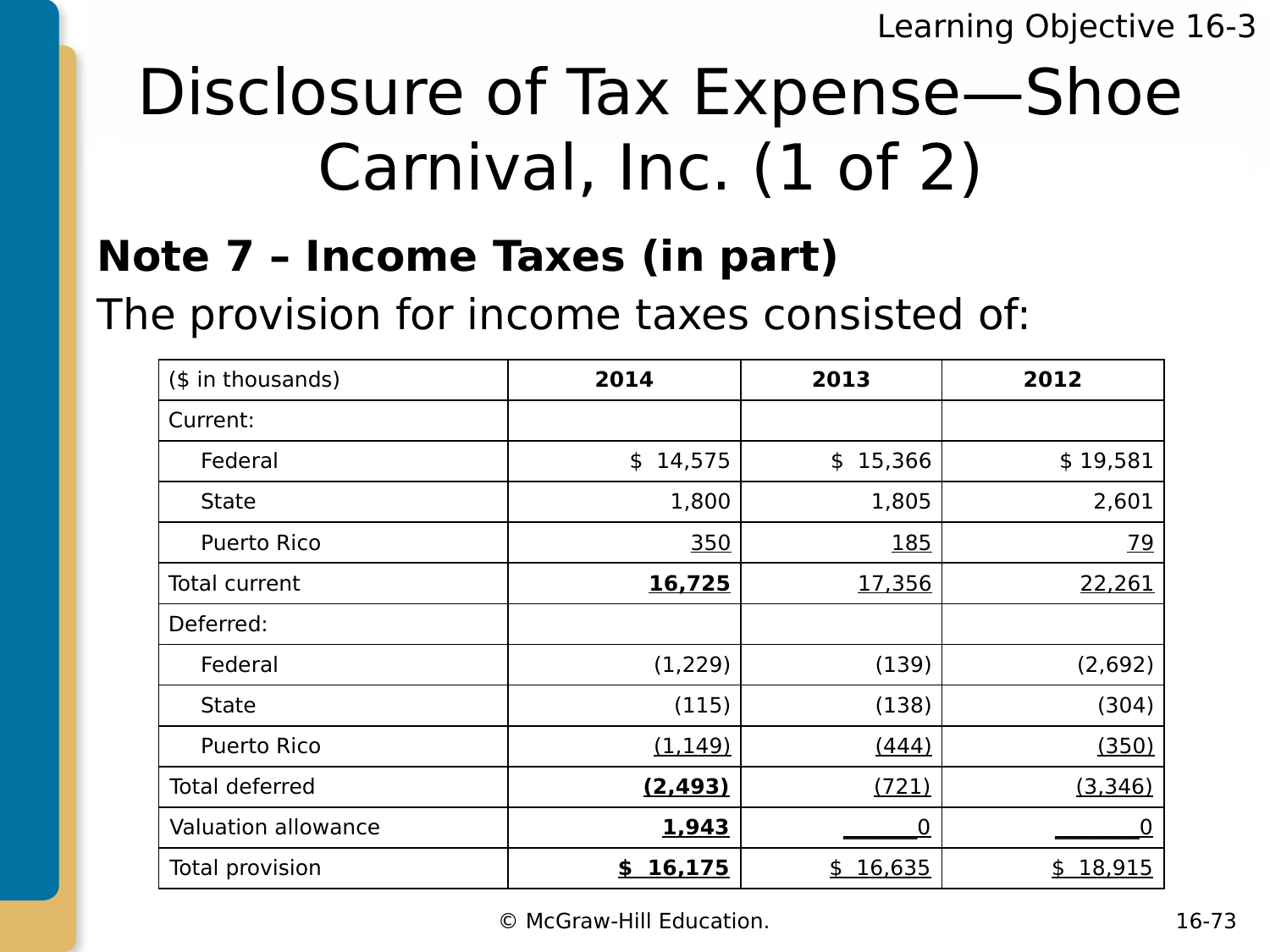

Learning Objective 16-3
# Disclosure of Tax Expense—Shoe Carnival, Inc. (1 of 2)
Note 7 – Income Taxes (in part)
The provision for income taxes consisted of:
| ($ in thousands) | 2014 | 2013 | 2012 |
| --- | --- | --- | --- |
| Current: |  |  |  |
| Federal | $ 14,575 | $ 15,366 | $ 19,581 |
| State | 1,800 | 1,805 | 2,601 |
| Puerto Rico | 350 | 185 | 79 |
| Total current | 16,725 | 17,356 | 22,261 |
| Deferred: |  |  |  |
| Federal | (1,229) | (139) | (2,692) |
| State | (115) | (138) | (304) |
| Puerto Rico | (1,149) | (444) | (350) |
| Total deferred | (2,493) | (721) | (3,346) |
| Valuation allowance | 1,943 | \_\_\_\_\_\_\_0 | \_\_\_\_\_\_\_\_0 |
| Total provision | $ 16,175 | $ 16,635 | $ 18,915 |